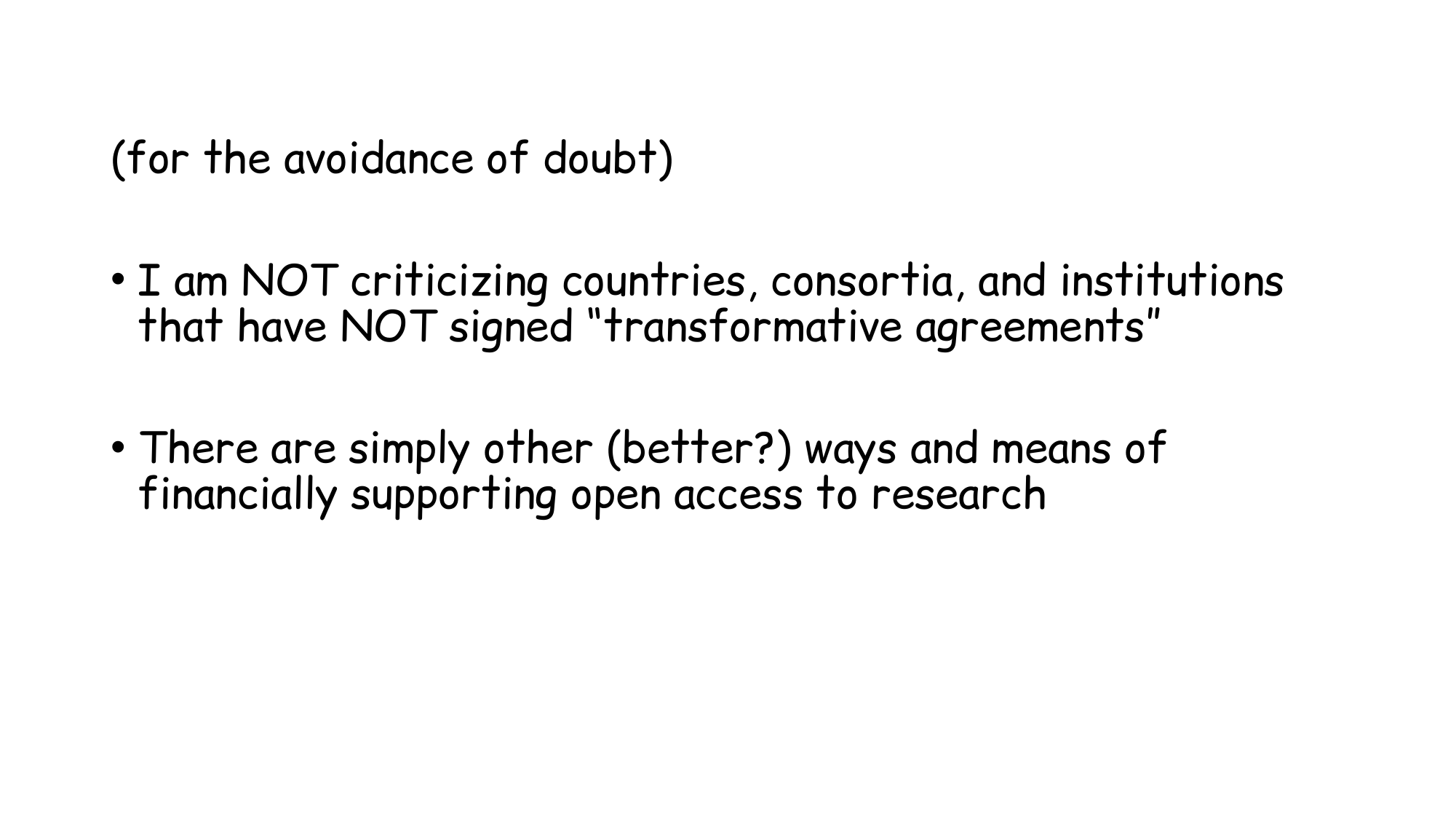

(for the avoidance of doubt)

I am NOT criticizing countries, consortia, and institutions that have NOT signed “transformative agreements”

There are simply other (better?) ways and means of financially supporting open access to research